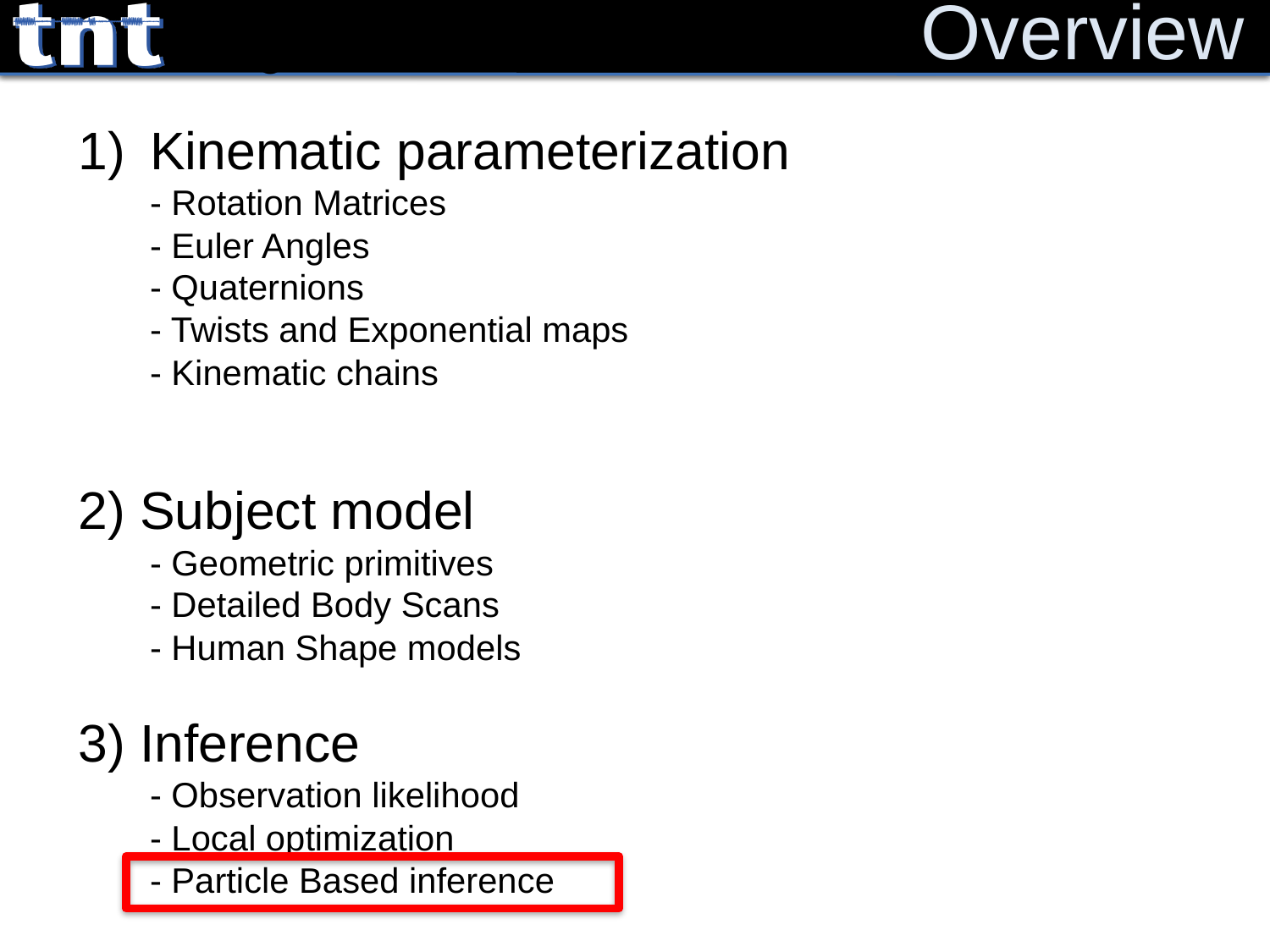

# Overview
3
Kinematic parameterization
	- Rotation Matrices
	- Euler Angles
	- Quaternions
	- Twists and Exponential maps
	- Kinematic chains

2) Subject model
	- Geometric primitives
	- Detailed Body Scans
	- Human Shape models

3) Inference
	- Observation likelihood
	- Local optimization
	- Particle Based inference